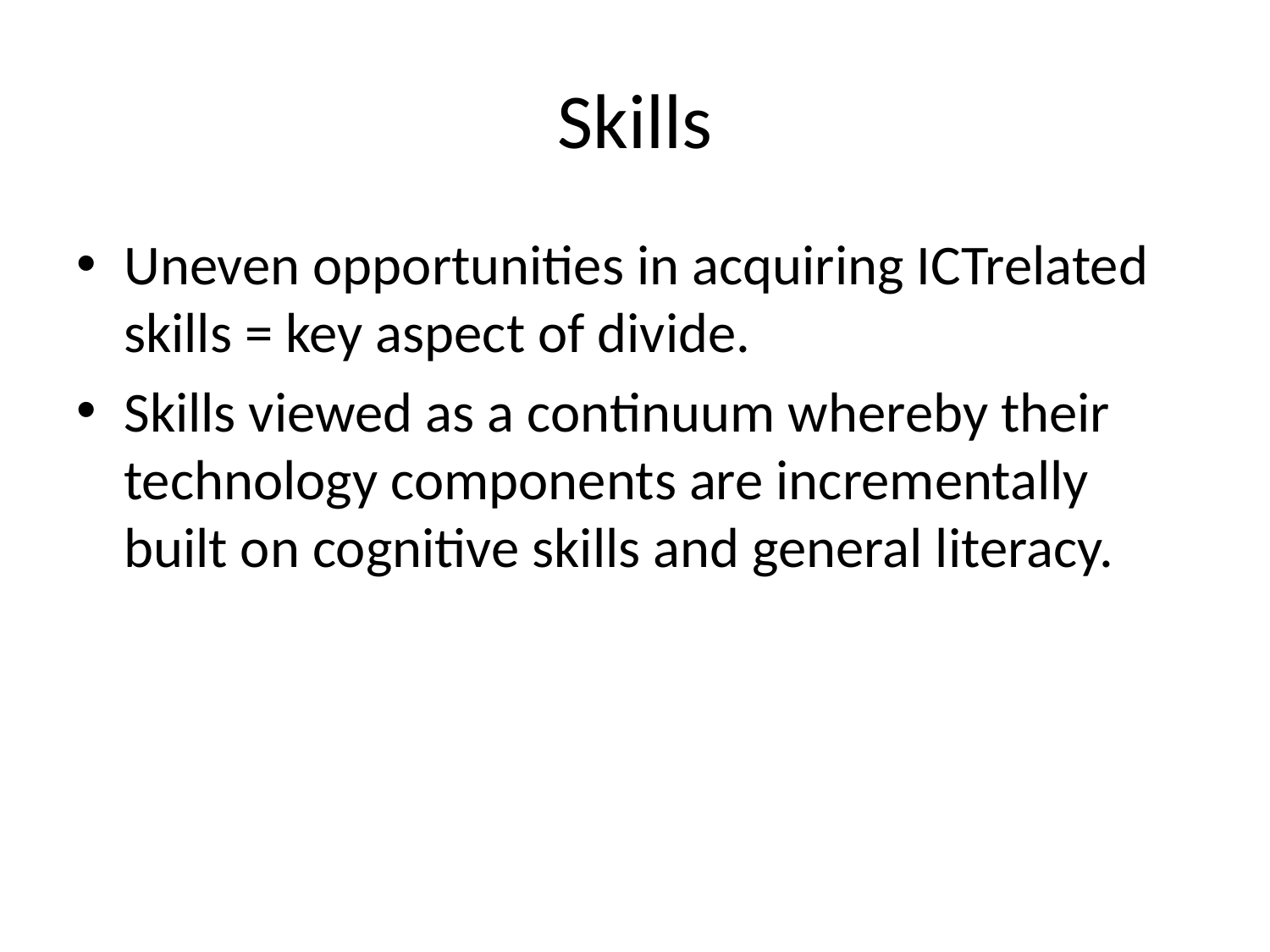

# Skills
Uneven opportunities in acquiring ICTrelated skills = key aspect of divide.
Skills viewed as a continuum whereby their technology components are incrementally built on cognitive skills and general literacy.